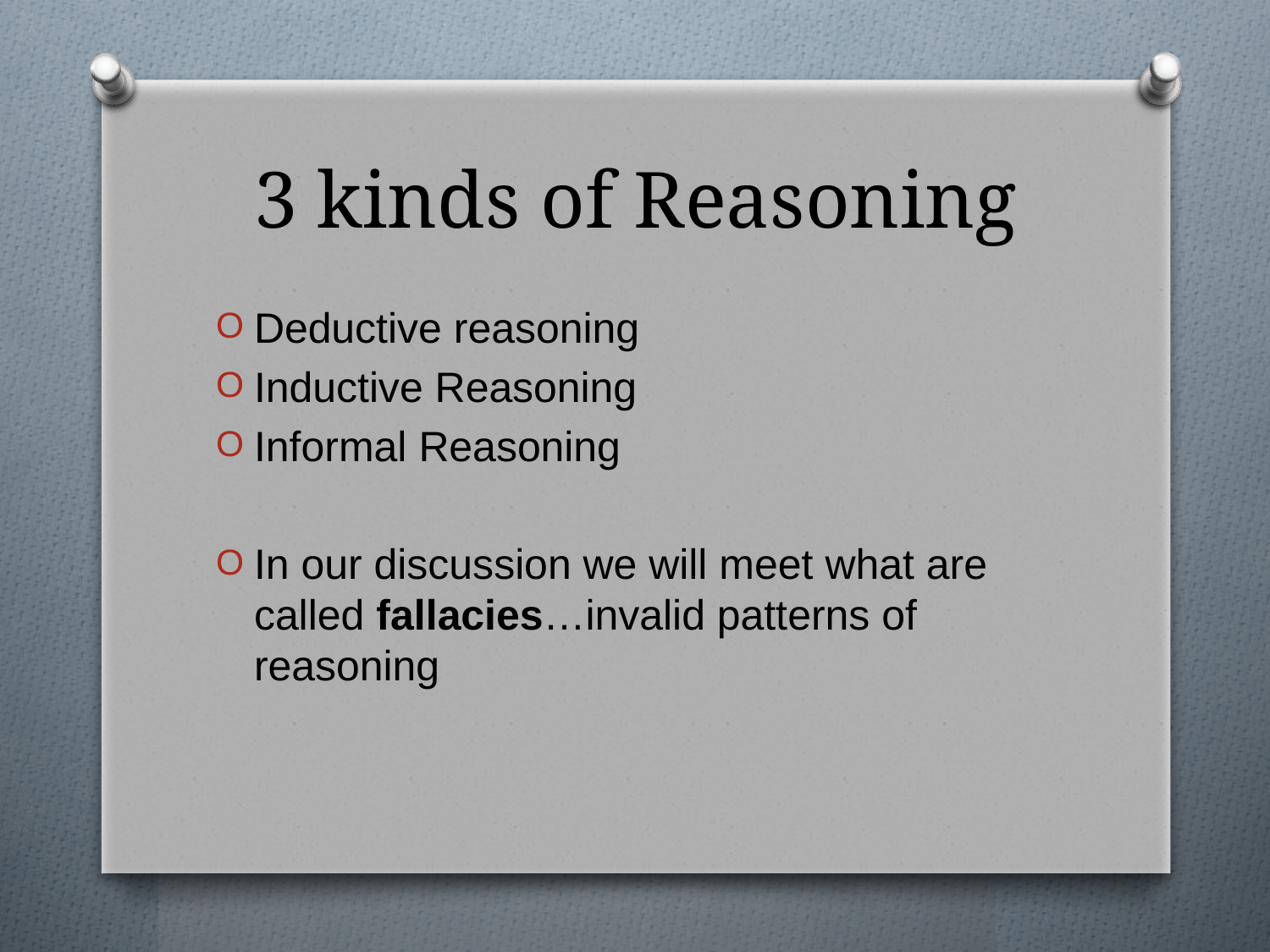

# 3 kinds of Reasoning
Deductive reasoning
Inductive Reasoning
Informal Reasoning

In our discussion we will meet what are called fallacies…invalid patterns of reasoning